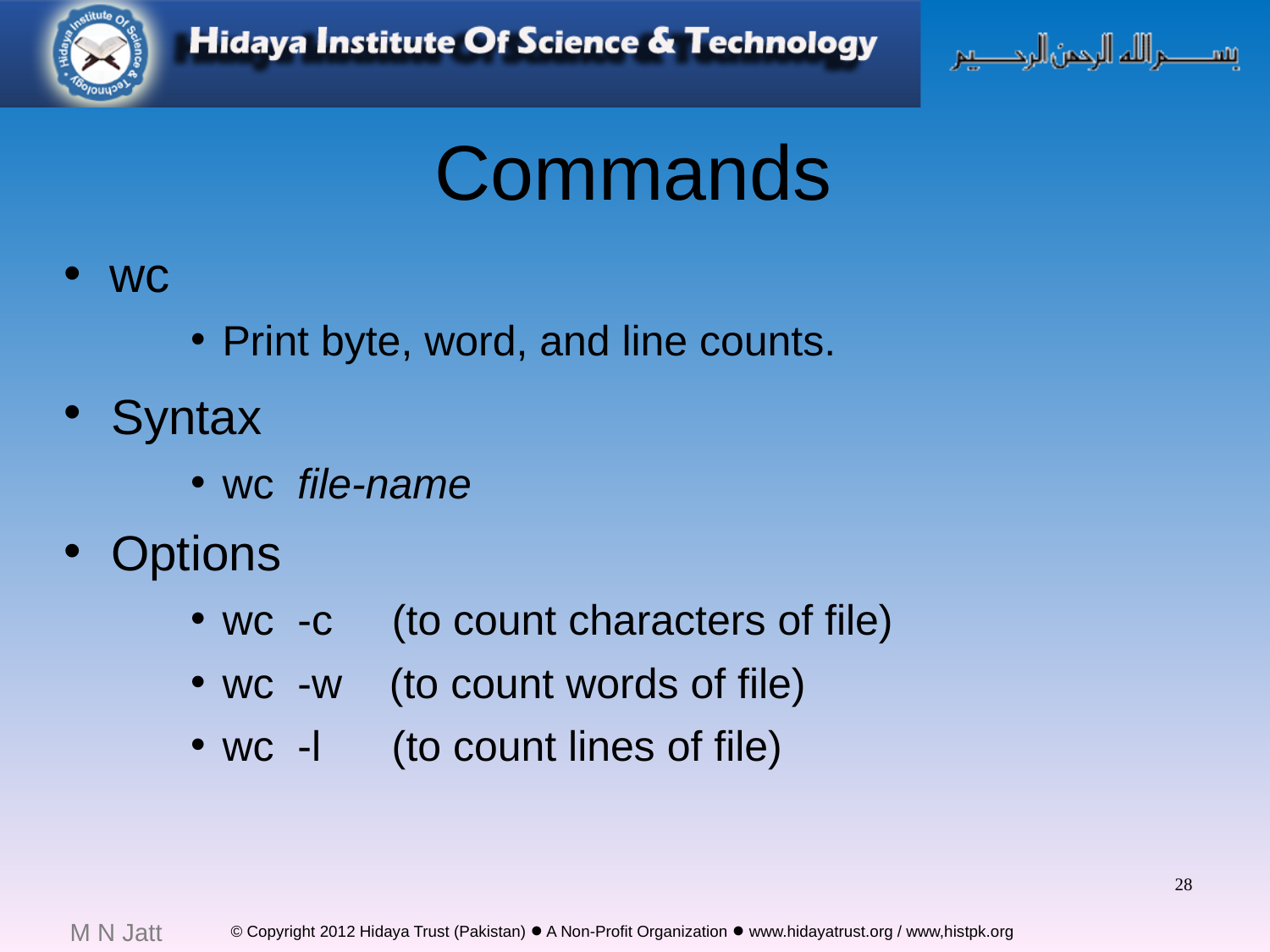

# Commands
wc
Print byte, word, and line counts.
Syntax
wc  file-name
Options
wc  -c     (to count characters of file)
wc  -w    (to count words of file)
wc  -l      (to count lines of file)

28